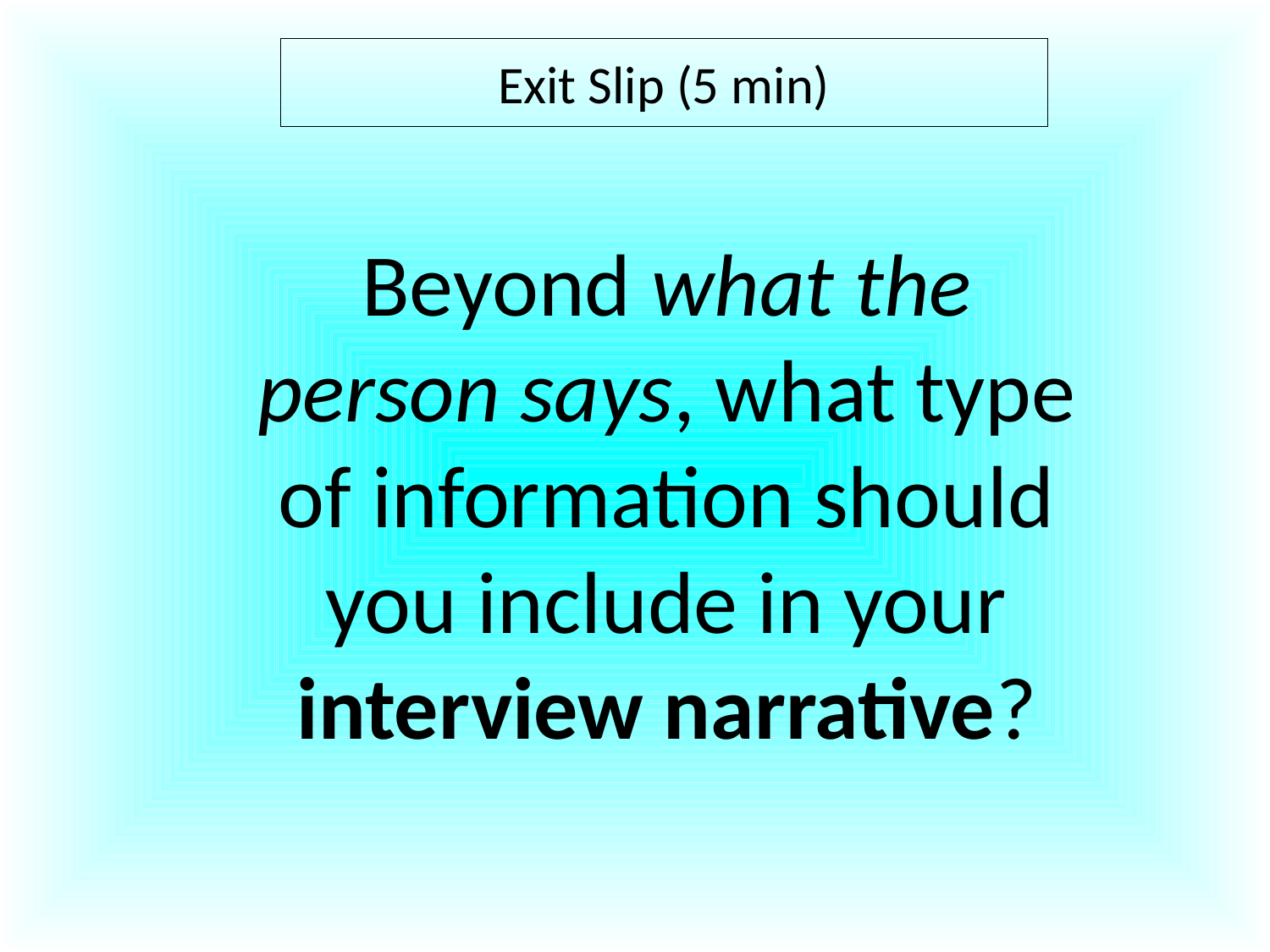

Exit Slip (5 min)
Beyond what the person says, what type of information should you include in your interview narrative?